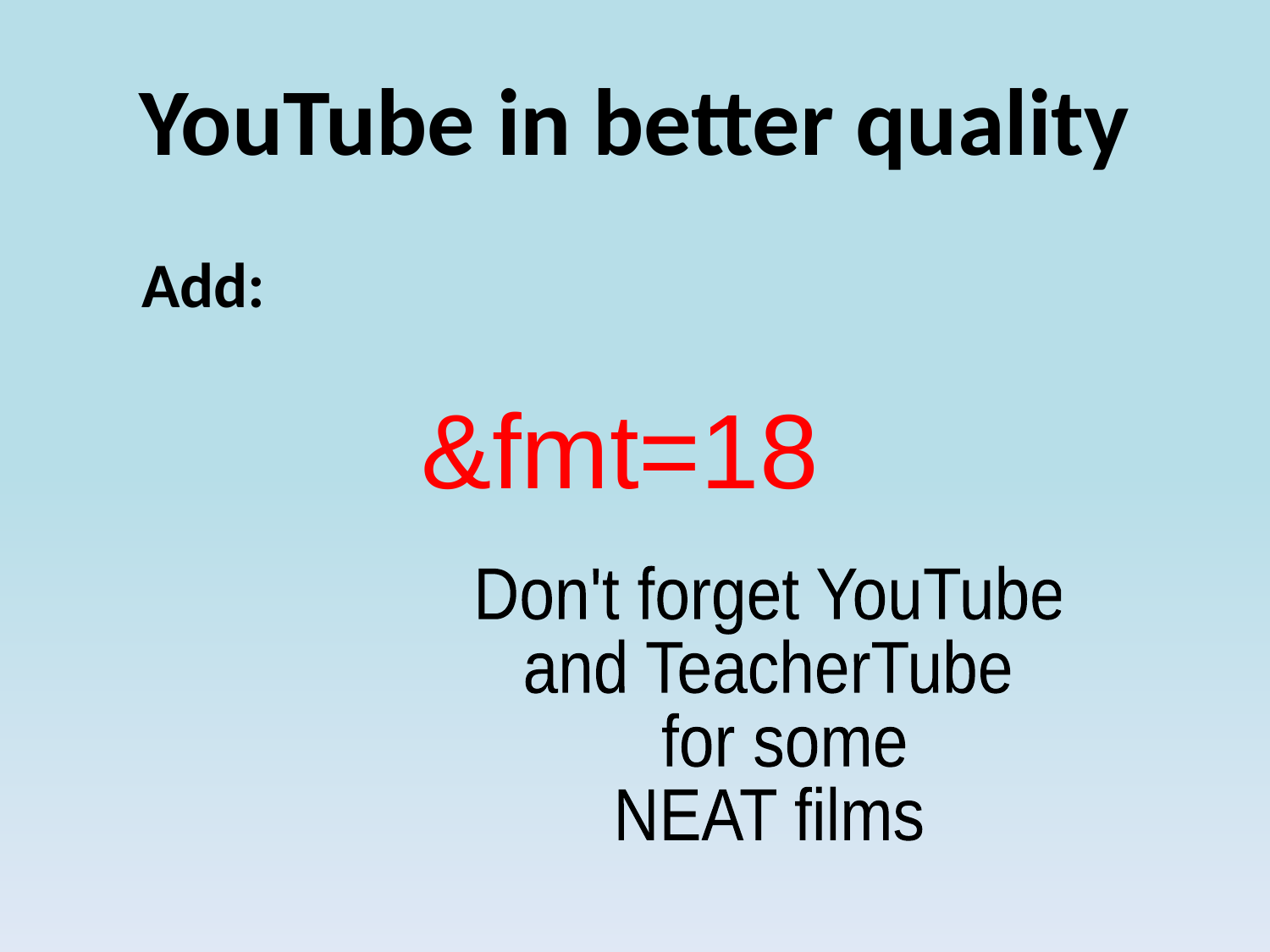

# YouTube in better quality
Add:
&fmt=18
Don't forget YouTube
and TeacherTube
 for some
NEAT films